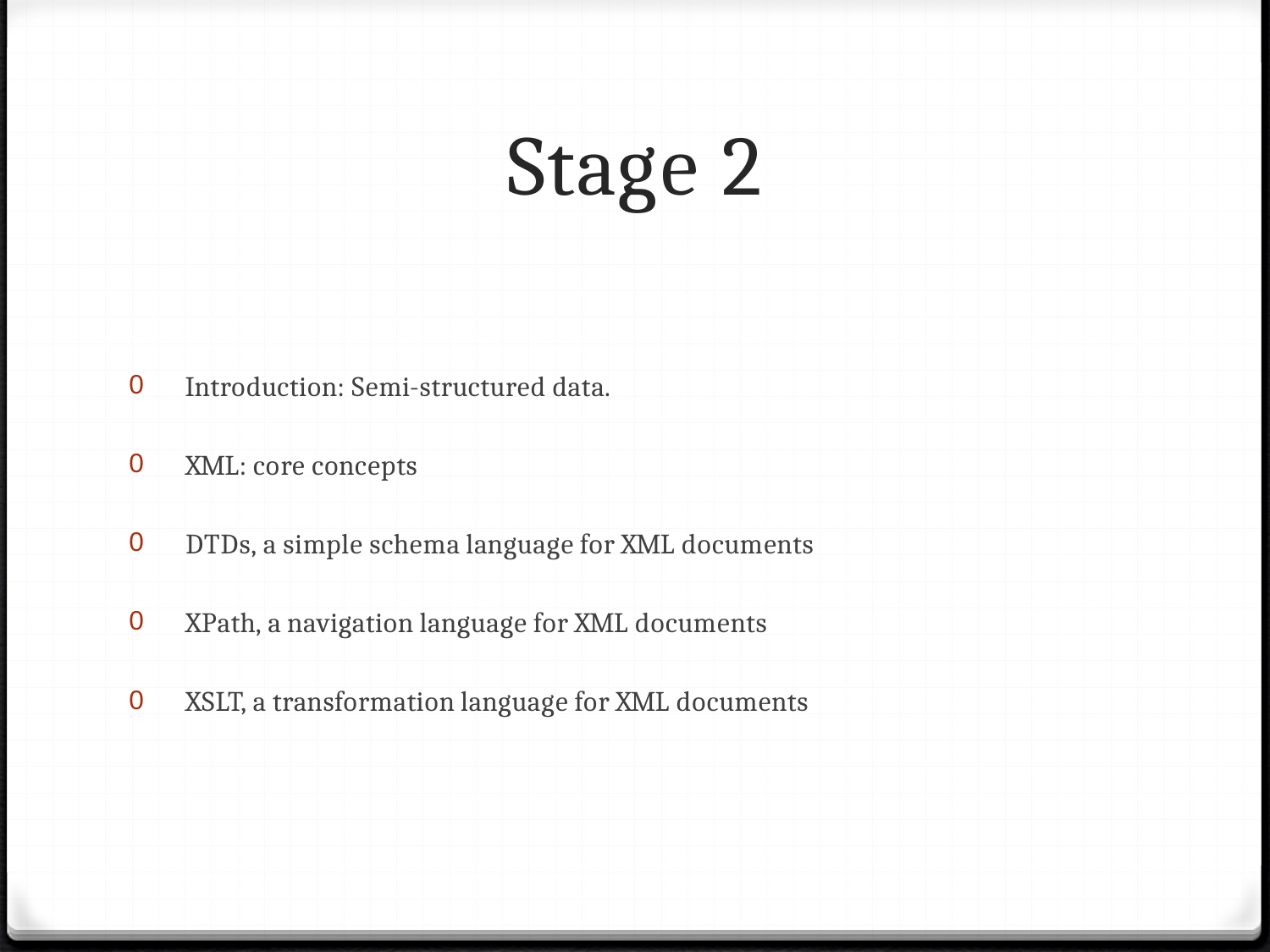

# Stage 2

    Introduction: Semi-structured data.

    XML: core concepts

    DTDs, a simple schema language for XML documents

    XPath, a navigation language for XML documents

    XSLT, a transformation language for XML documents